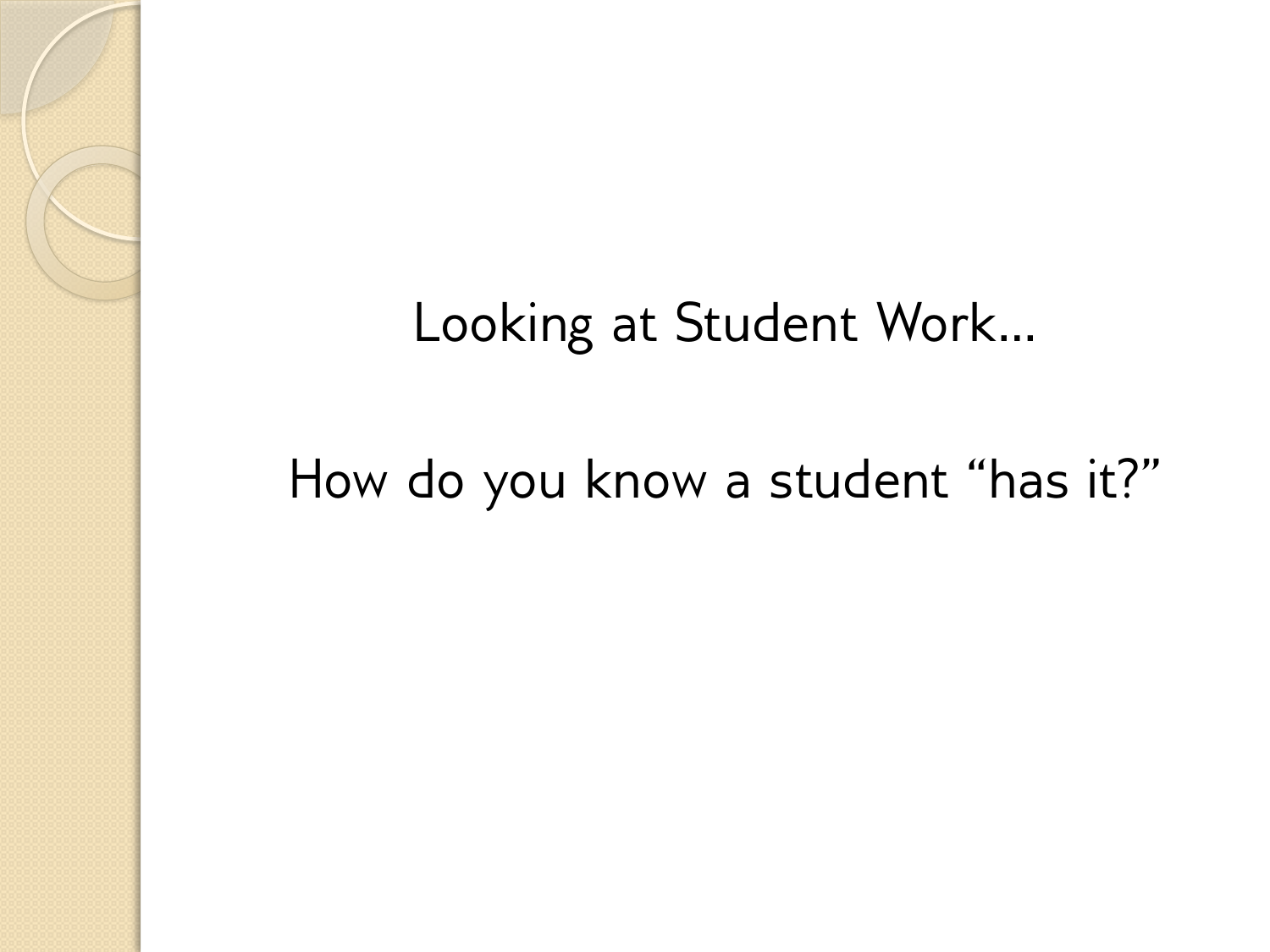

#

Looking at Student Work…

How do you know a student “has it?”